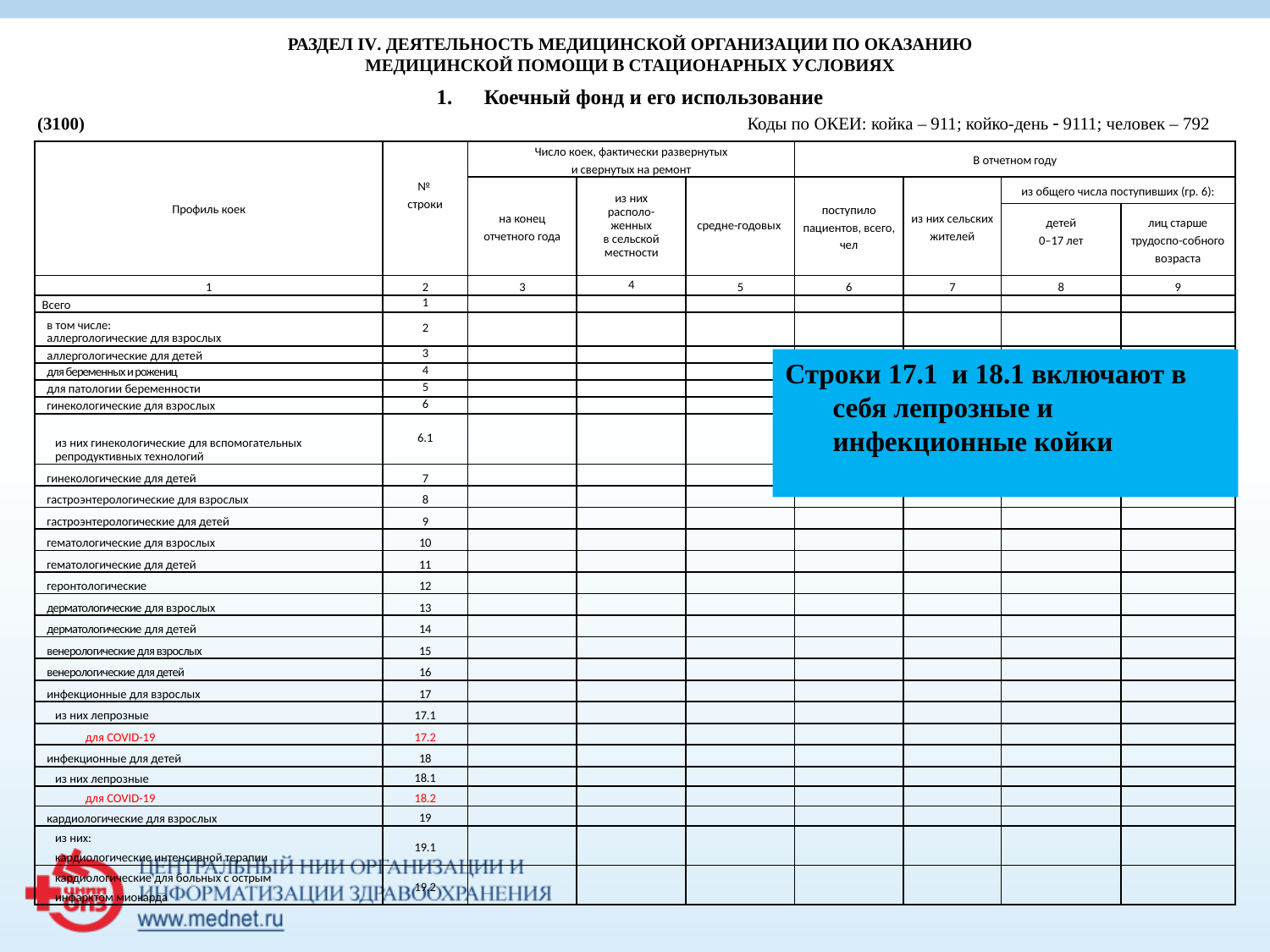

РАЗДЕЛ IV. ДЕЯТЕЛЬНОСТЬ МЕДИЦИНСКОЙ ОРГАНИЗАЦИИ ПО ОКАЗАНИЮ
МЕДИЦИНСКОЙ ПОМОЩИ В СТАЦИОНАРНЫХ УСЛОВИЯХ
Коечный фонд и его использование
(3100)                                                                                                                                                     Коды по ОКЕИ: койка – 911; койко-день − 9111; человек – 792
| Профиль коек | № строки | Число коек, фактически развернутых и свернутых на ремонт |  |  | В отчетном году |  |  |  |
| --- | --- | --- | --- | --- | --- | --- | --- | --- |
|  |  | на конец отчетного года | из них располо- женных в сельской местности | средне-годовых | поступило пациентов, всего, чел | из них сельских жителей | из общего числа поступивших (гр. 6): |  |
|  |  |  |  |  |  |  | детей 0–17 лет | лиц старше трудоспо-собного возраста |
| 1 | 2 | 3 | 4 | 5 | 6 | 7 | 8 | 9 |
| Всего | 1 |  |  |  |  |  |  |  |
| в том числе: аллергологические для взрослых | 2 |  |  |  |  |  |  |  |
| аллергологические для детей | 3 |  |  |  |  |  |  |  |
| для беременных и рожениц | 4 |  |  |  |  |  |  |  |
| для патологии беременности | 5 |  |  |  |  |  |  |  |
| гинекологические для взрослых | 6 |  |  |  |  |  |  |  |
| из них гинекологические для вспомогательных репродуктивных технологий | 6.1 |  |  |  |  |  |  |  |
| гинекологические для детей | 7 |  |  |  |  |  |  |  |
| гастроэнтерологические для взрослых | 8 |  |  |  |  |  |  |  |
| гастроэнтерологические для детей | 9 |  |  |  |  |  |  |  |
| гематологические для взрослых | 10 |  |  |  |  |  |  |  |
| гематологические для детей | 11 |  |  |  |  |  |  |  |
| геронтологические | 12 |  |  |  |  |  |  |  |
| дерматологические для взрослых | 13 |  |  |  |  |  |  |  |
| дерматологические для детей | 14 |  |  |  |  |  |  |  |
| венерологические для взрослых | 15 |  |  |  |  |  |  |  |
| венерологические для детей | 16 |  |  |  |  |  |  |  |
| инфекционные для взрослых | 17 |  |  |  |  |  |  |  |
| из них лепрозные | 17.1 |  |  |  |  |  |  |  |
| для COVID-19 | 17.2 |  |  |  |  |  |  |  |
| инфекционные для детей | 18 |  |  |  |  |  |  |  |
| из них лепрозные | 18.1 |  |  |  |  |  |  |  |
| для COVID-19 | 18.2 |  |  |  |  |  |  |  |
| кардиологические для взрослых | 19 |  |  |  |  |  |  |  |
| из них: кардиологические интенсивной терапии | 19.1 |  |  |  |  |  |  |  |
| кардиологические для больных с острым инфарктом миокарда | 19.2 |  |  |  |  |  |  |  |
Строки 17.1  и 18.1 включают в себя лепрозные и инфекционные койки